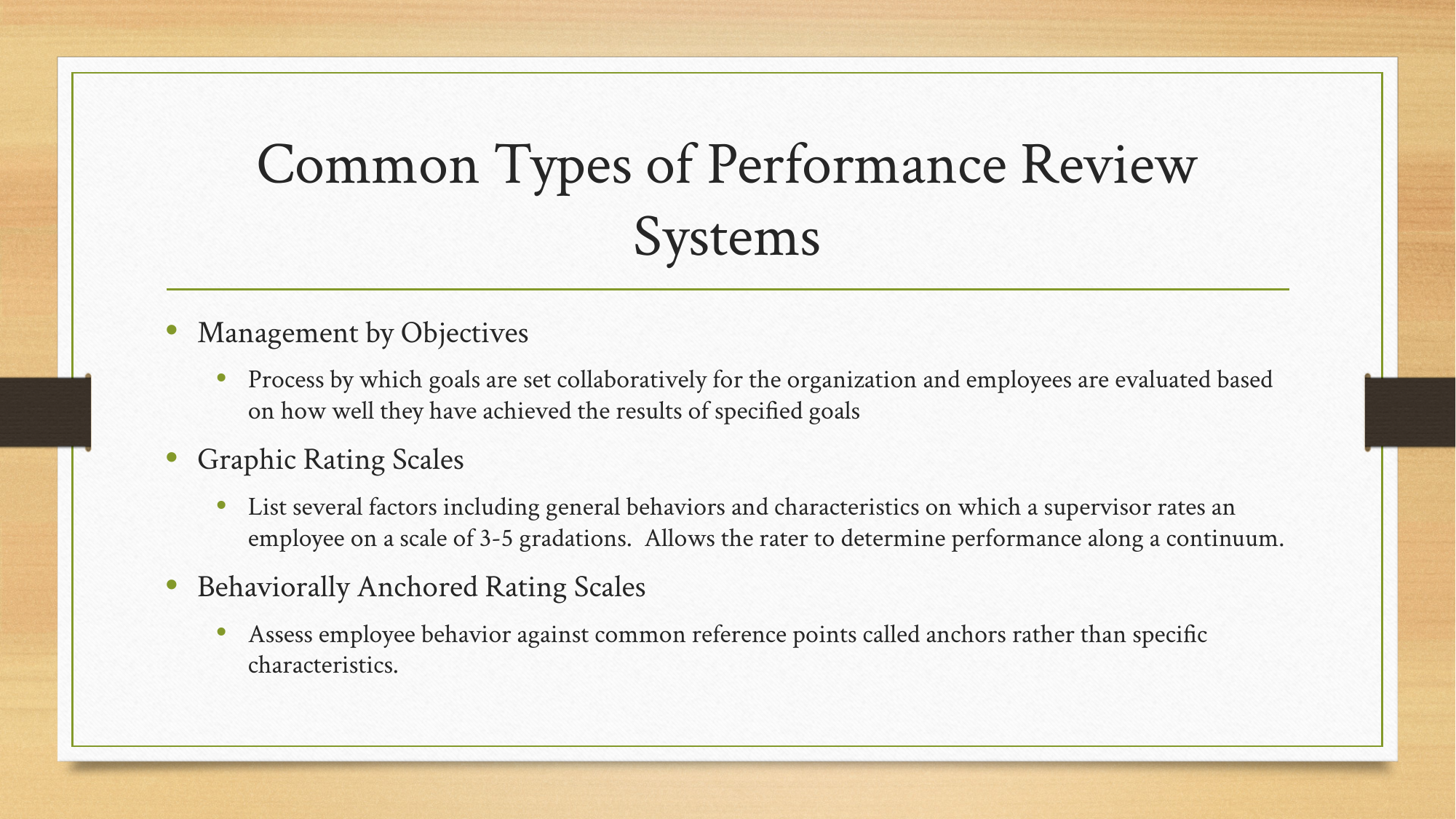

# Common Types of Performance Review Systems
Management by Objectives
Process by which goals are set collaboratively for the organization and employees are evaluated based on how well they have achieved the results of specified goals
Graphic Rating Scales
List several factors including general behaviors and characteristics on which a supervisor rates an employee on a scale of 3-5 gradations.  Allows the rater to determine performance along a continuum.
Behaviorally Anchored Rating Scales
Assess employee behavior against common reference points called anchors rather than specific characteristics.